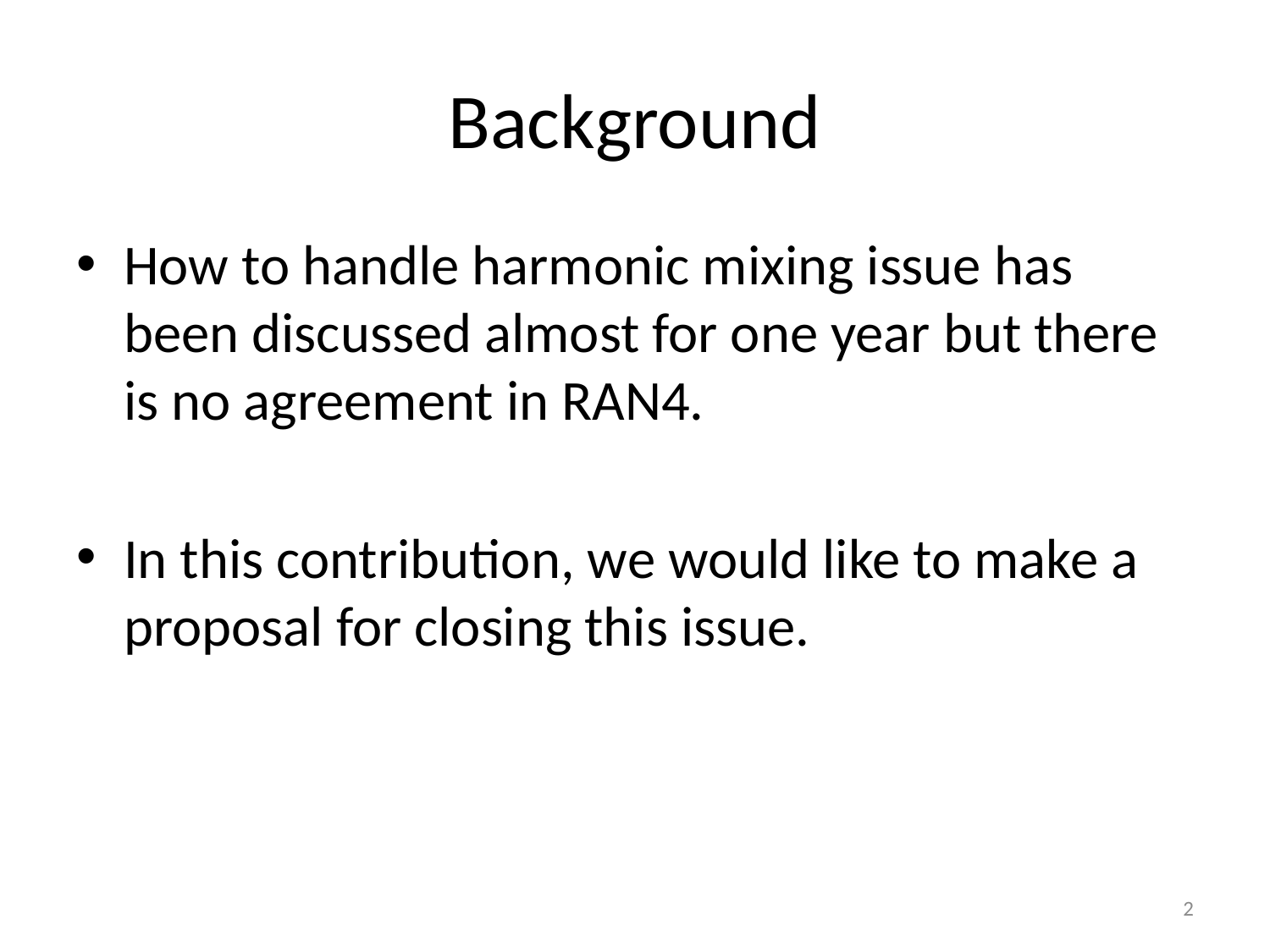

# Background
How to handle harmonic mixing issue has been discussed almost for one year but there is no agreement in RAN4.

In this contribution, we would like to make a proposal for closing this issue.
2